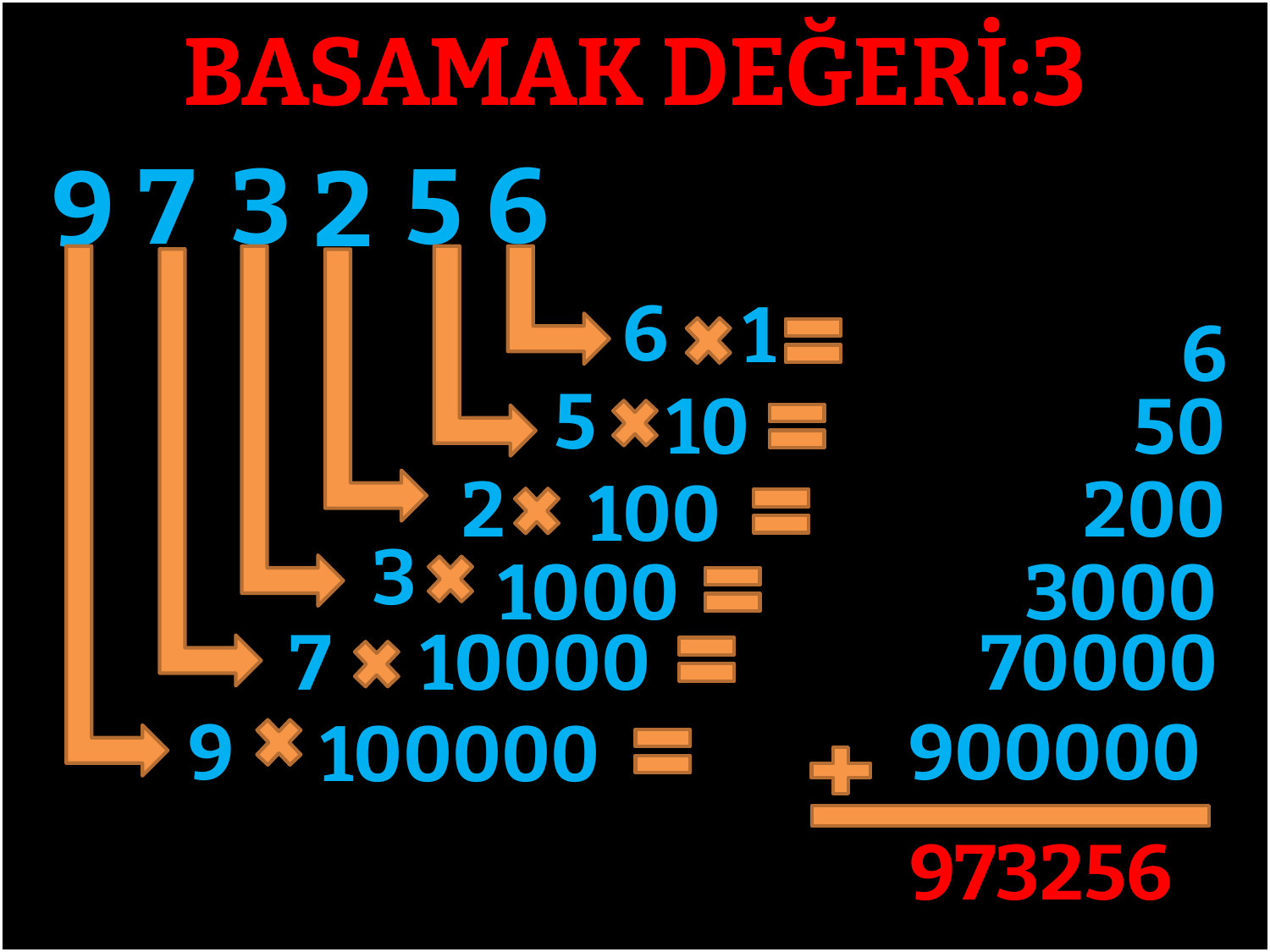

BASAMAK DEĞERİ:3

6
5
7
3
9
2

6
1
#
6

5
10
50

2
200
100

3
1000
3000

70000
7
10000

900000
9
100000

973256